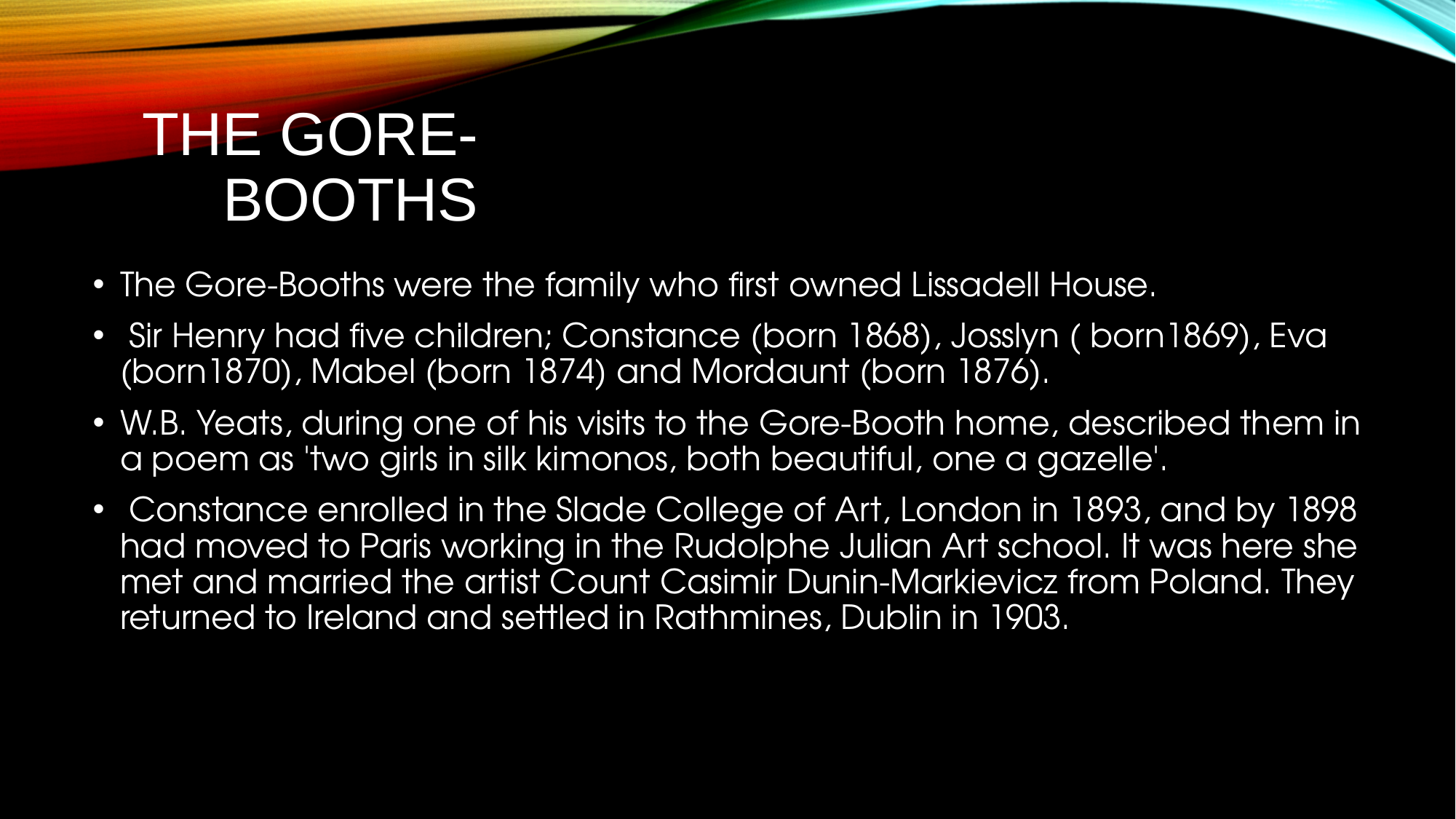

# The gore-booths
The Gore-Booths were the family who first owned Lissadell House.
 Sir Henry had five children; Constance (born 1868), Josslyn ( born1869), Eva (born1870), Mabel (born 1874) and Mordaunt (born 1876).
W.B. Yeats, during one of his visits to the Gore-Booth home, described them in a poem as 'two girls in silk kimonos, both beautiful, one a gazelle'.
 Constance enrolled in the Slade College of Art, London in 1893, and by 1898 had moved to Paris working in the Rudolphe Julian Art school. It was here she met and married the artist Count Casimir Dunin-Markievicz from Poland. They returned to Ireland and settled in Rathmines, Dublin in 1903.